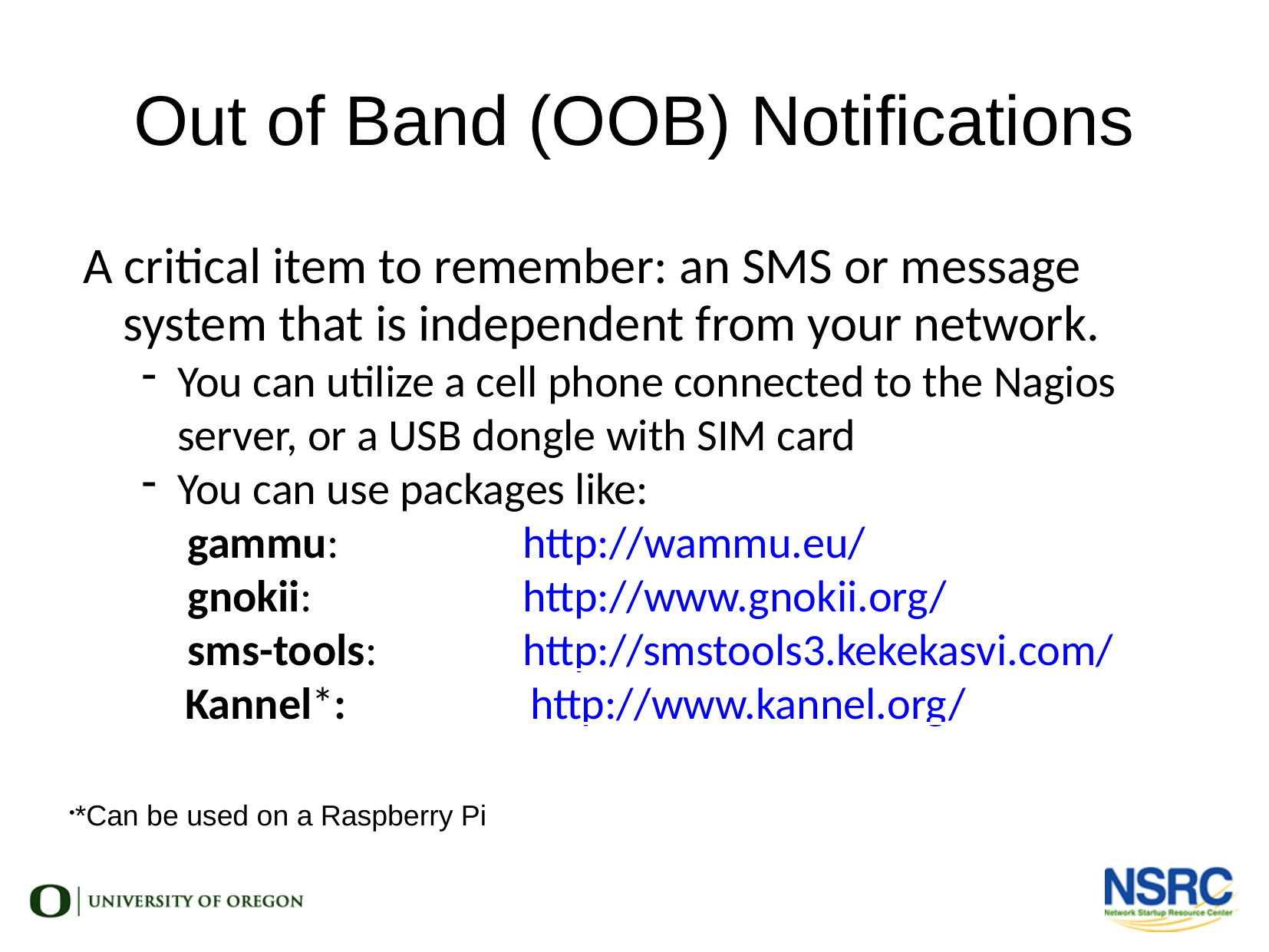

Out of Band (OOB) Notifications
A critical item to remember: an SMS or message system that is independent from your network.
You can utilize a cell phone connected to the Nagios server, or a USB dongle with SIM card
You can use packages like:
	 gammu:		http://wammu.eu/
	 gnokii:		http://www.gnokii.org/
	 sms-tools:		http://smstools3.kekekasvi.com/
	Kannel*:		http://www.kannel.org/

*Can be used on a Raspberry Pi